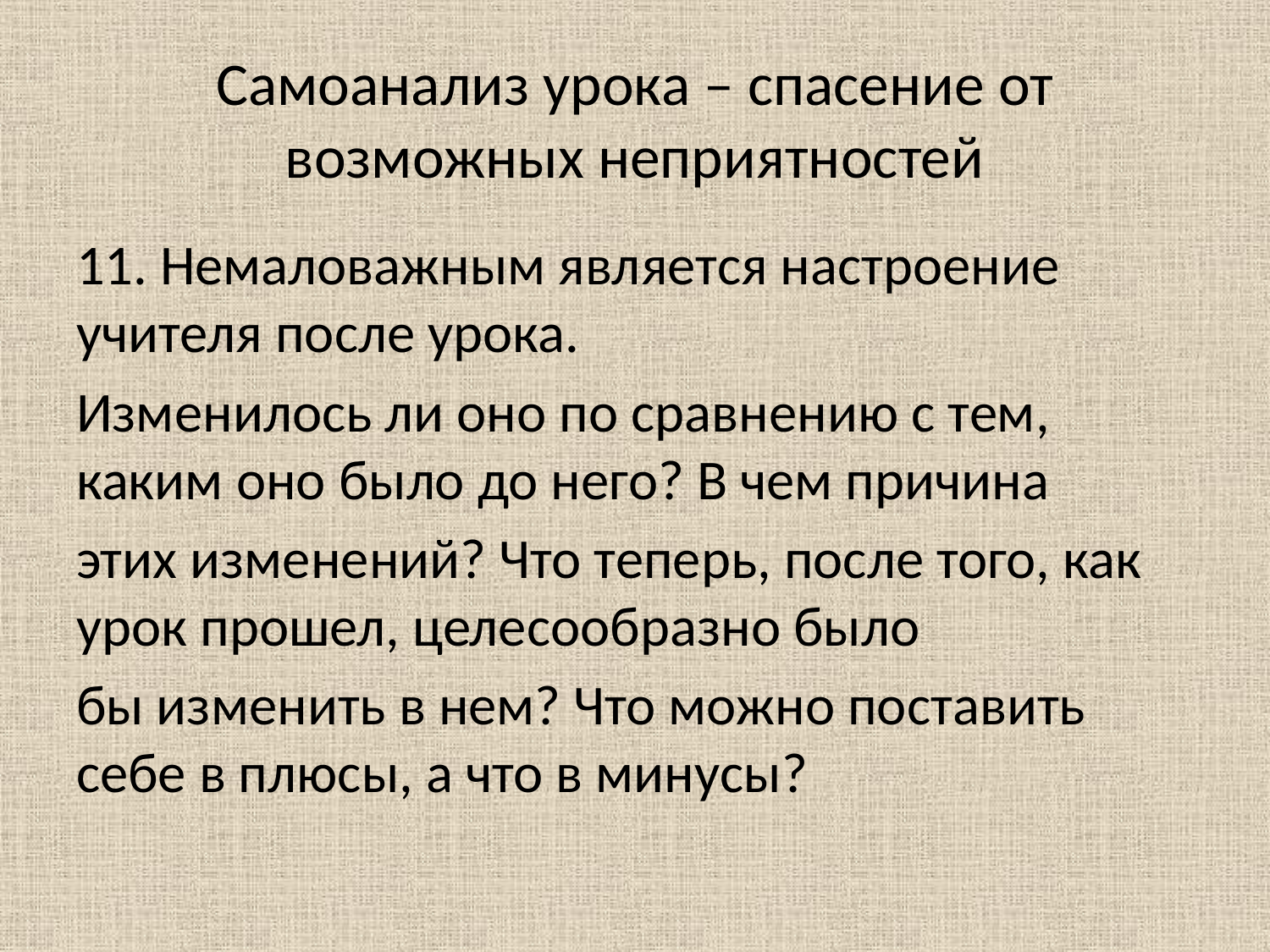

# Самоанализ урока – спасение от возможных неприятностей
11. Немаловажным является настроение учителя после урока.
Изменилось ли оно по сравнению с тем, каким оно было до него? В чем причина
этих изменений? Что теперь, после того, как урок прошел, целесообразно было
бы изменить в нем? Что можно поставить себе в плюсы, а что в минусы?